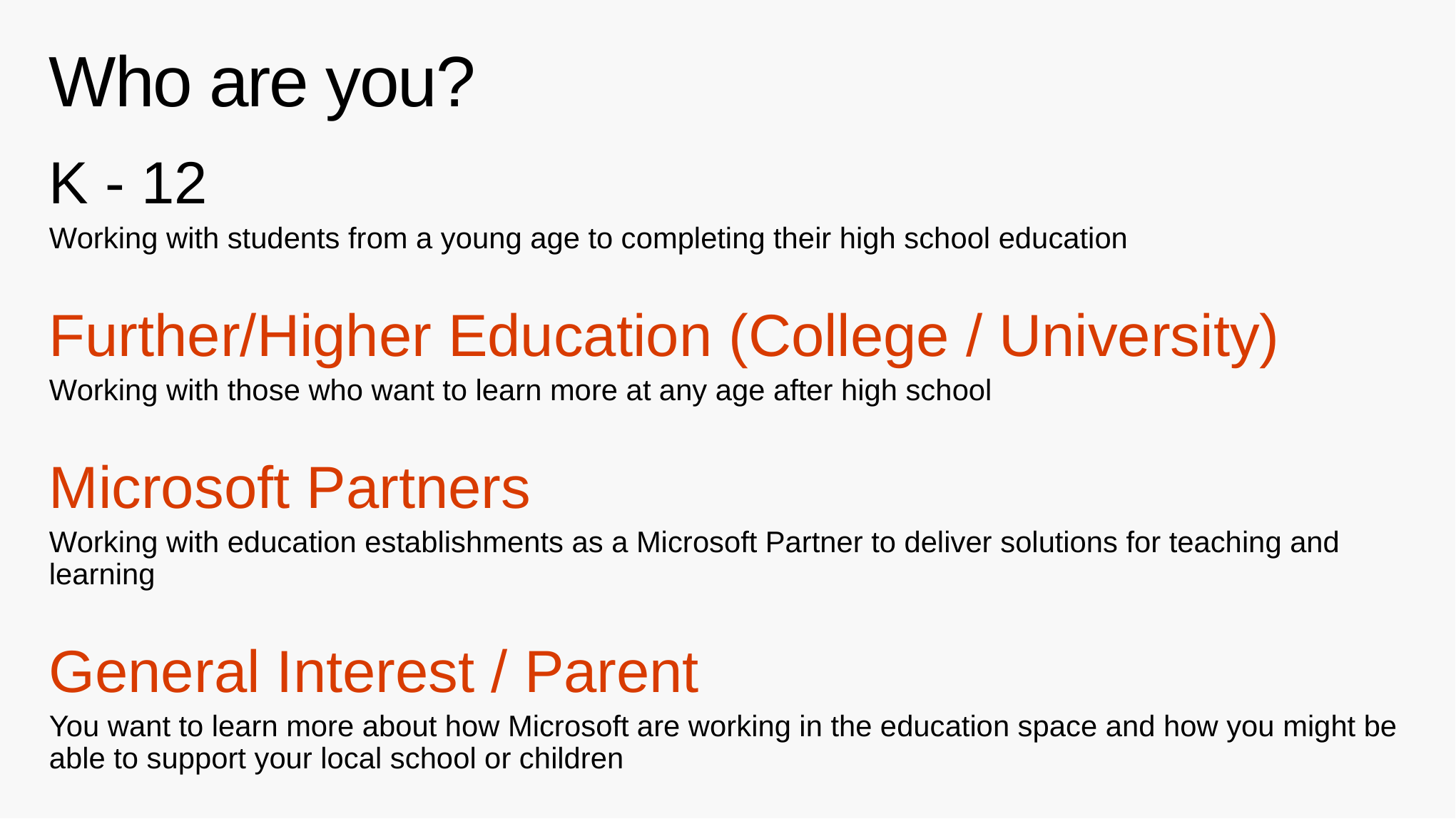

# Who are you?
K - 12
Working with students from a young age to completing their high school education

Further/Higher Education (College / University)
Working with those who want to learn more at any age after high school

Microsoft Partners
Working with education establishments as a Microsoft Partner to deliver solutions for teaching and learning

General Interest / Parent
You want to learn more about how Microsoft are working in the education space and how you might be able to support your local school or children